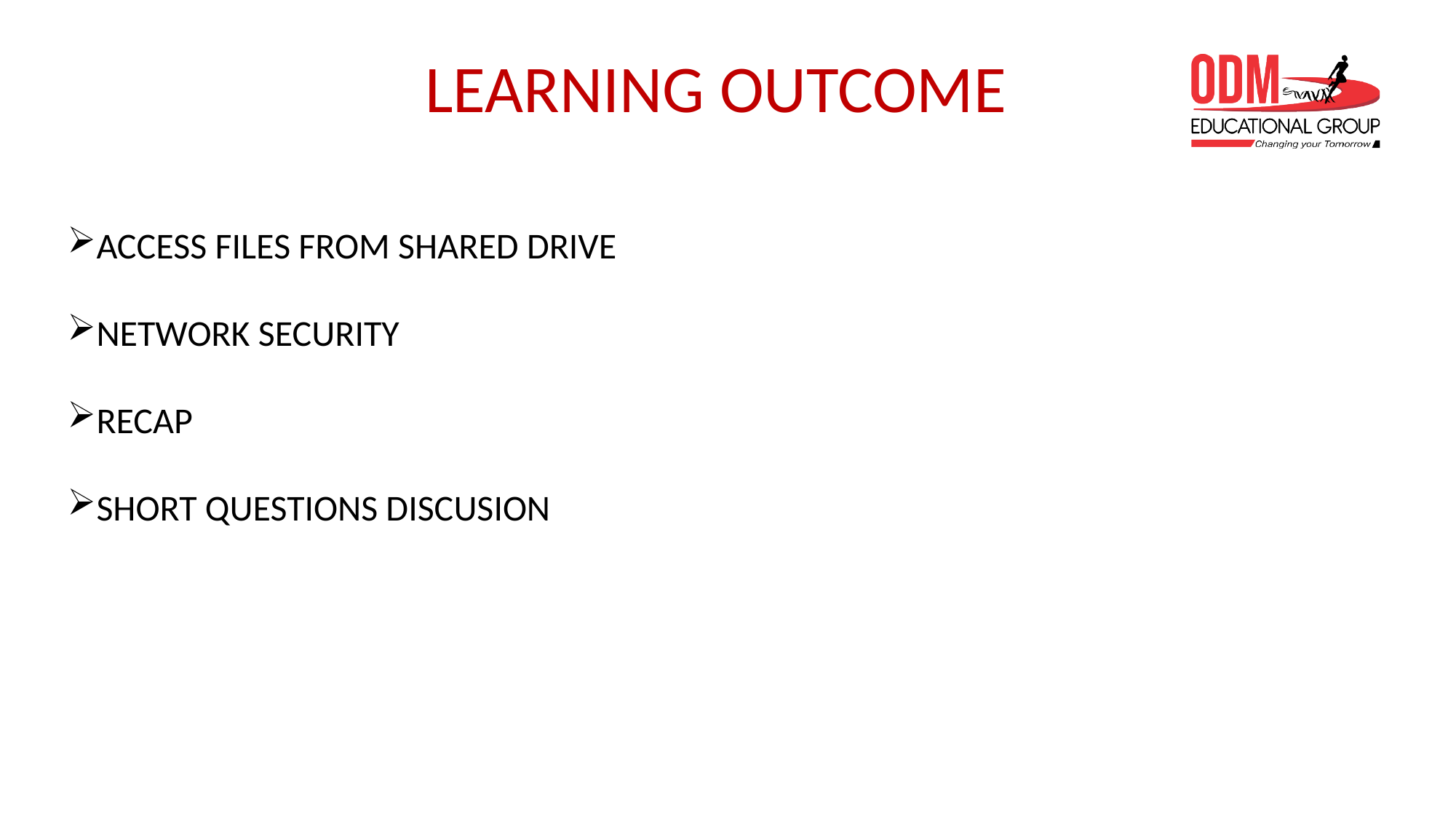

# LEARNING OUTCOME

ACCESS FILES FROM SHARED DRIVE

NETWORK SECURITY

RECAP

SHORT QUESTIONS DISCUSION